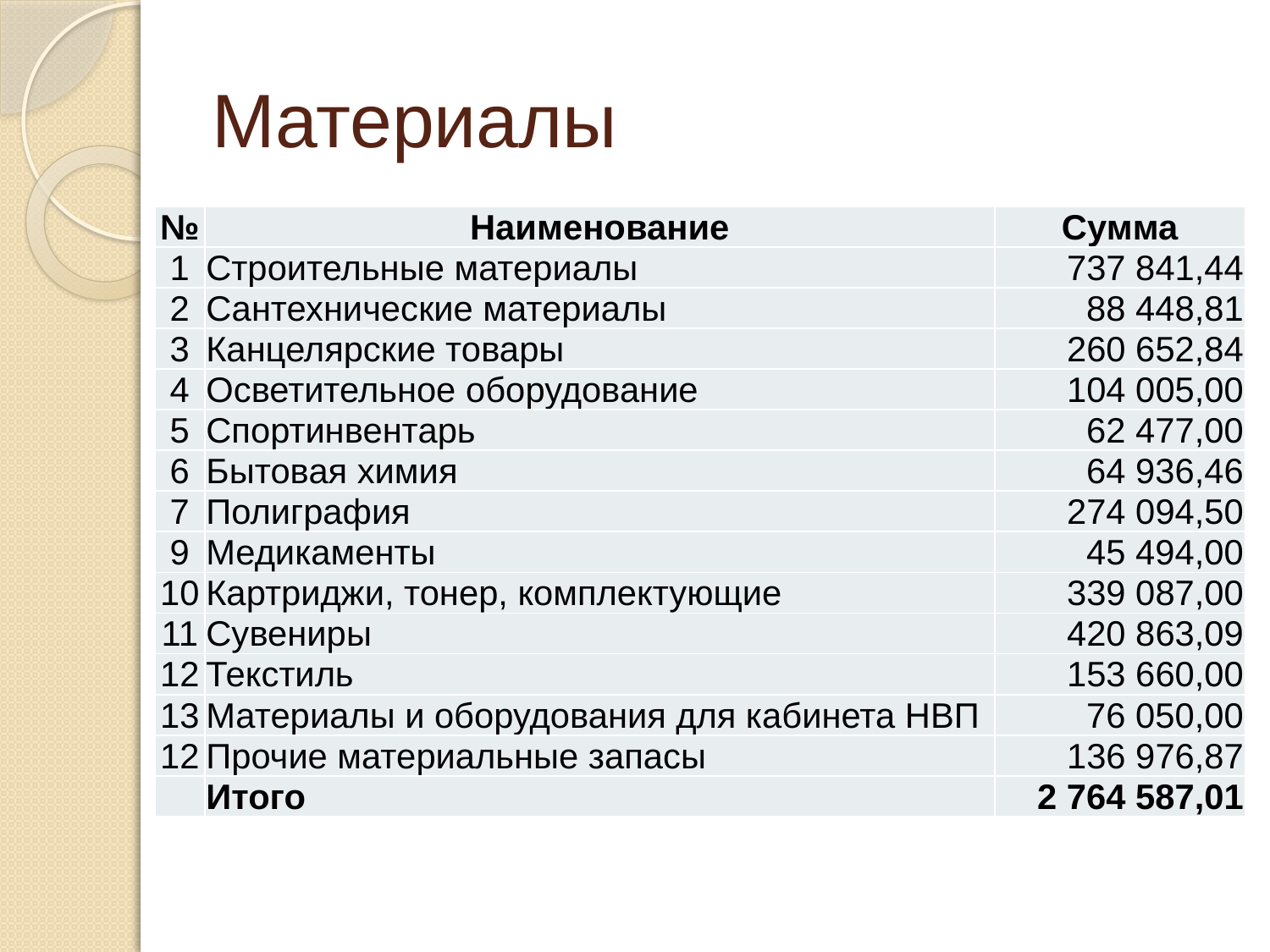

# Материалы
| № | Наименование | Сумма |
| --- | --- | --- |
| 1 | Строительные материалы | 737 841,44 |
| 2 | Сантехнические материалы | 88 448,81 |
| 3 | Канцелярские товары | 260 652,84 |
| 4 | Осветительное оборудование | 104 005,00 |
| 5 | Спортинвентарь | 62 477,00 |
| 6 | Бытовая химия | 64 936,46 |
| 7 | Полиграфия | 274 094,50 |
| 9 | Медикаменты | 45 494,00 |
| 10 | Картриджи, тонер, комплектующие | 339 087,00 |
| 11 | Сувениры | 420 863,09 |
| 12 | Текстиль | 153 660,00 |
| 13 | Материалы и оборудования для кабинета НВП | 76 050,00 |
| 12 | Прочие материальные запасы | 136 976,87 |
|  | Итого | 2 764 587,01 |